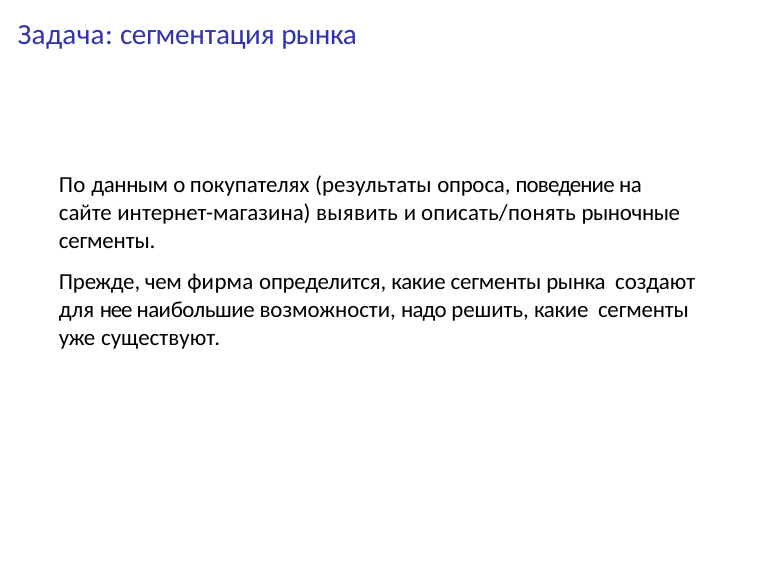

# Задача: сегментация рынка
По данным о покупателях (результаты опроса, поведение на  сайте интернет-магазина) выявить и описать/понять рыночные  сегменты.
Прежде, чем фирма определится, какие сегменты рынка  создают для нее наибольшие возможности, надо решить, какие  сегменты уже существуют.